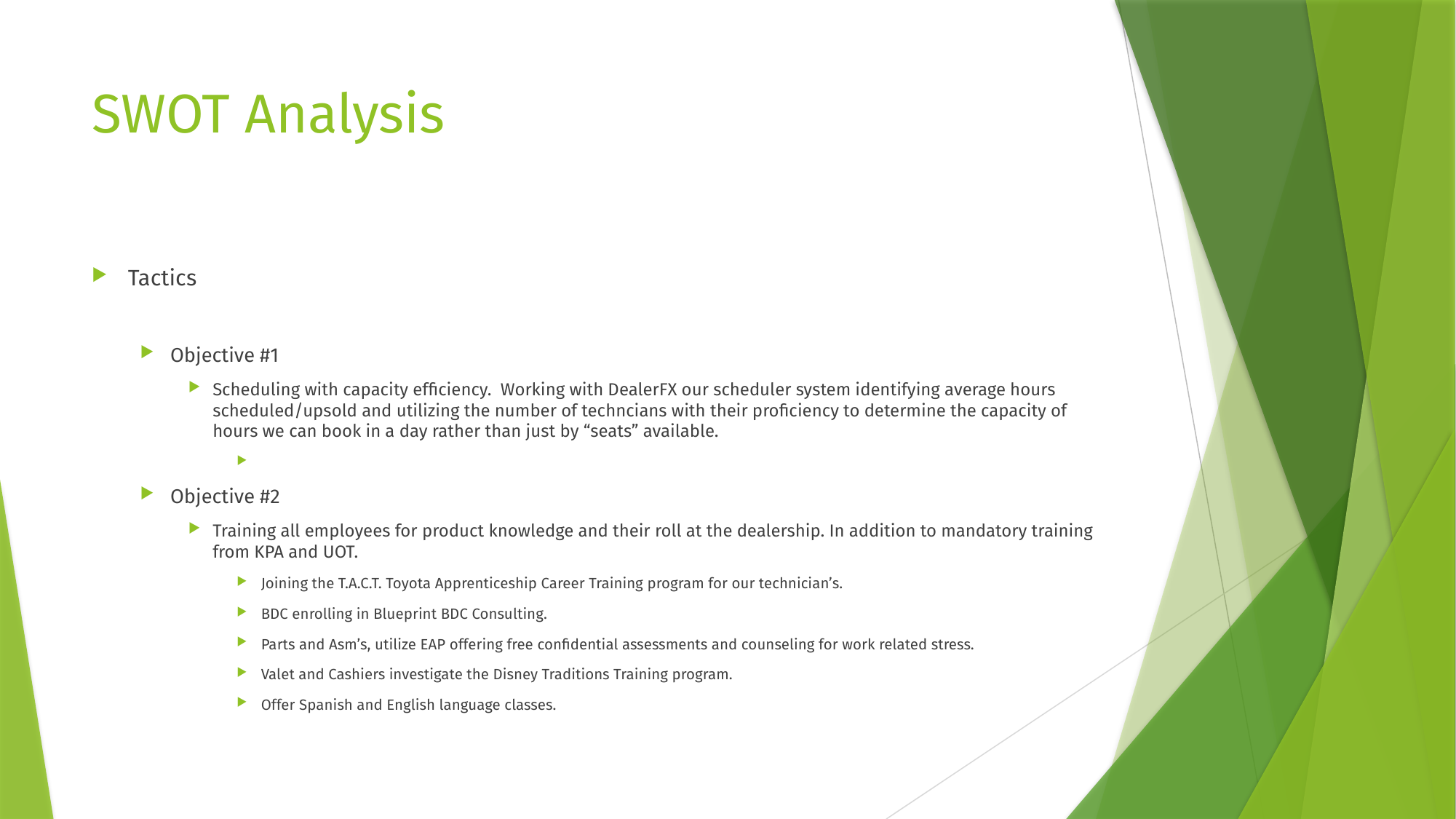

# SWOT Analysis
Tactics

Objective #1
Scheduling with capacity efficiency.  Working with DealerFX our scheduler system identifying average hours scheduled/upsold and utilizing the number of techncians with their proficiency to determine the capacity of hours we can book in a day rather than just by “seats” available.

Objective #2
Training all employees for product knowledge and their roll at the dealership. In addition to mandatory training from KPA and UOT.
Joining the T.A.C.T. Toyota Apprenticeship Career Training program for our technician’s.
BDC enrolling in Blueprint BDC Consulting.
Parts and Asm’s, utilize EAP offering free confidential assessments and counseling for work related stress.
Valet and Cashiers investigate the Disney Traditions Training program.
Offer Spanish and English language classes.